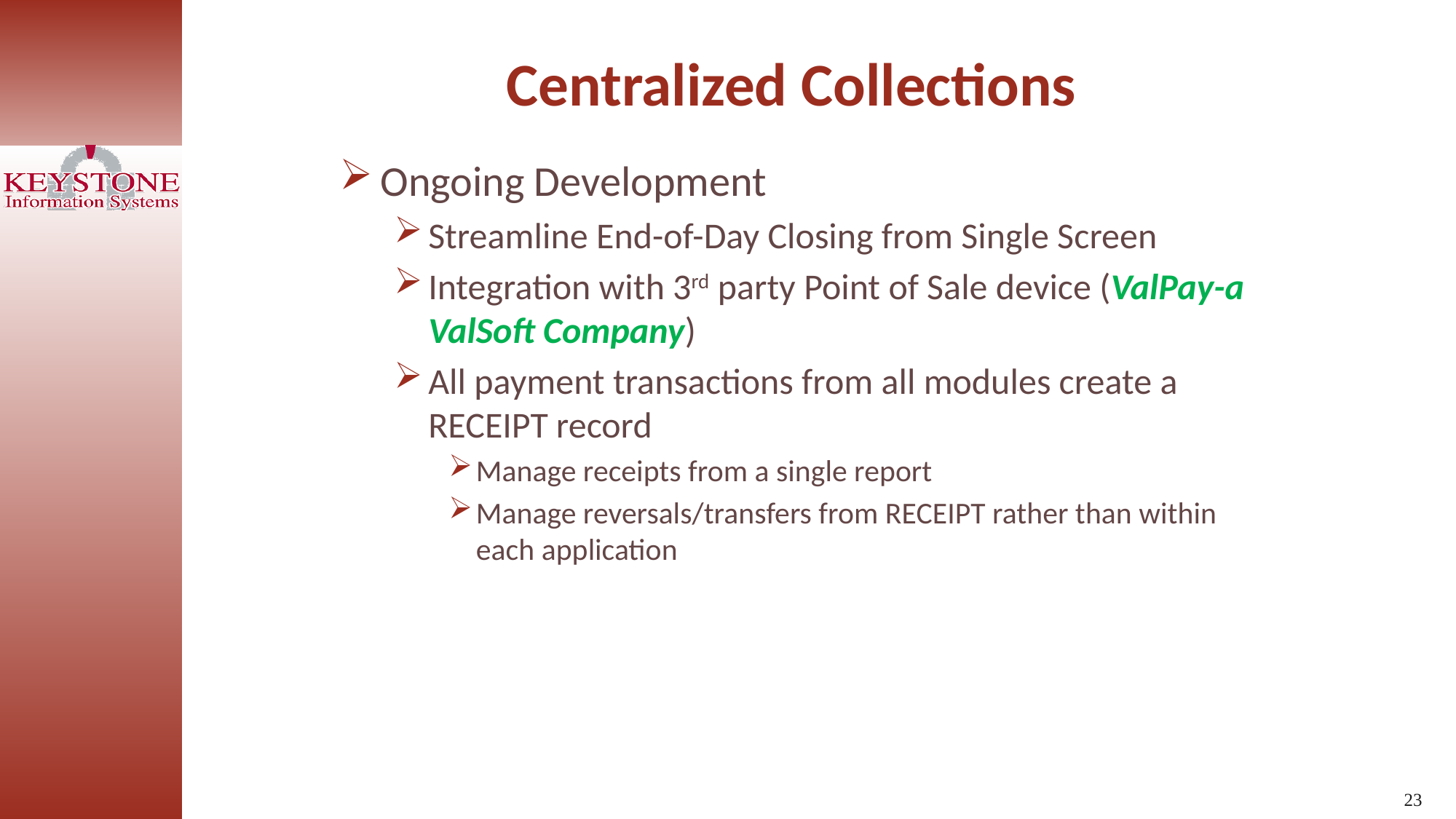

Centralized Collections
Ongoing Development
Streamline End-of-Day Closing from Single Screen
Integration with 3rd party Point of Sale device (ValPay-a ValSoft Company)
All payment transactions from all modules create a RECEIPT record
Manage receipts from a single report
Manage reversals/transfers from RECEIPT rather than within each application

23